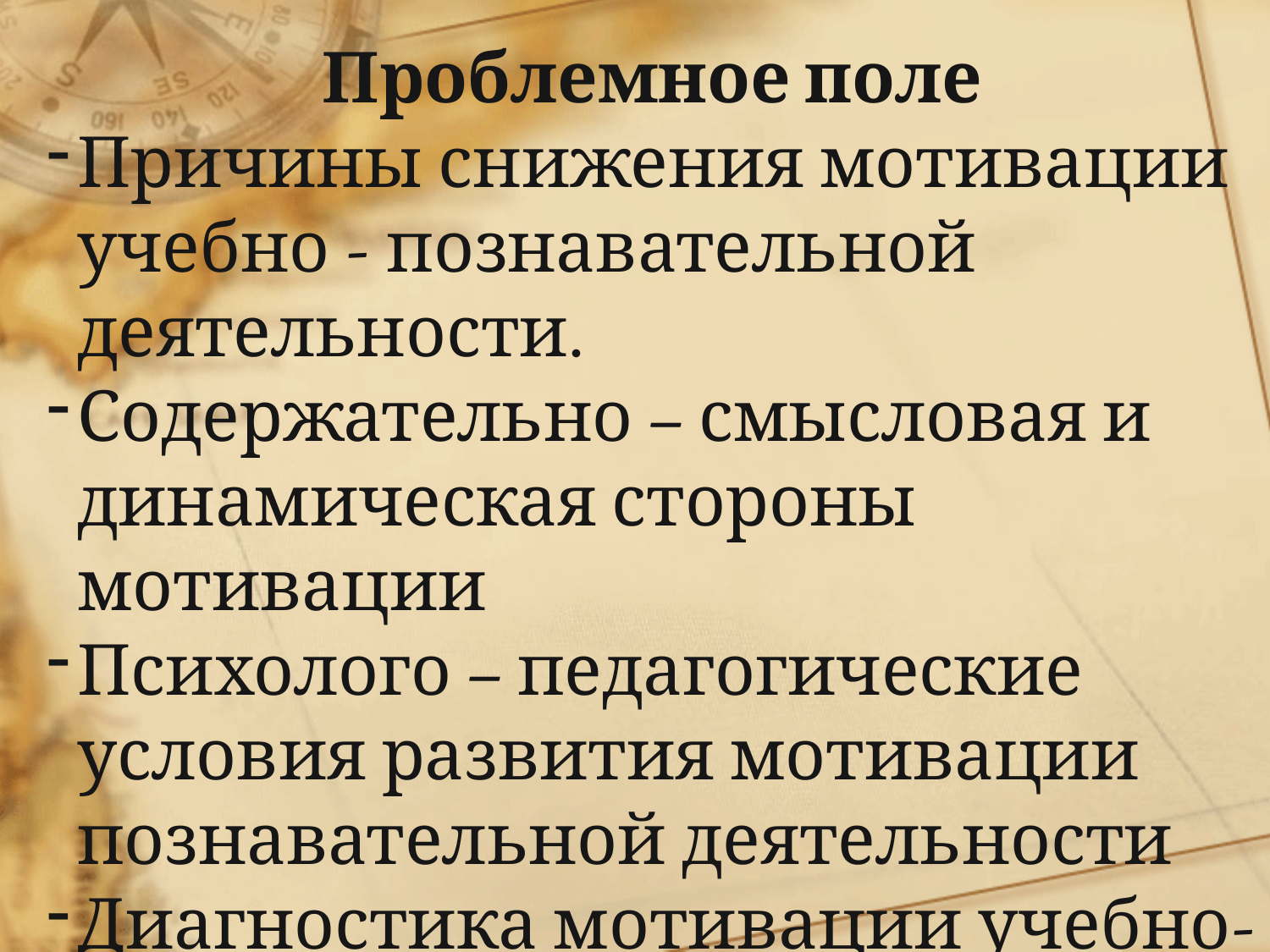

Проблемное поле
Причины снижения мотивации учебно - познавательной   деятельности.
Содержательно – смысловая и динамическая стороны мотивации
Психолого – педагогические условия развития мотивации познавательной деятельности
Диагностика мотивации учебно-познавательной деятельности
#